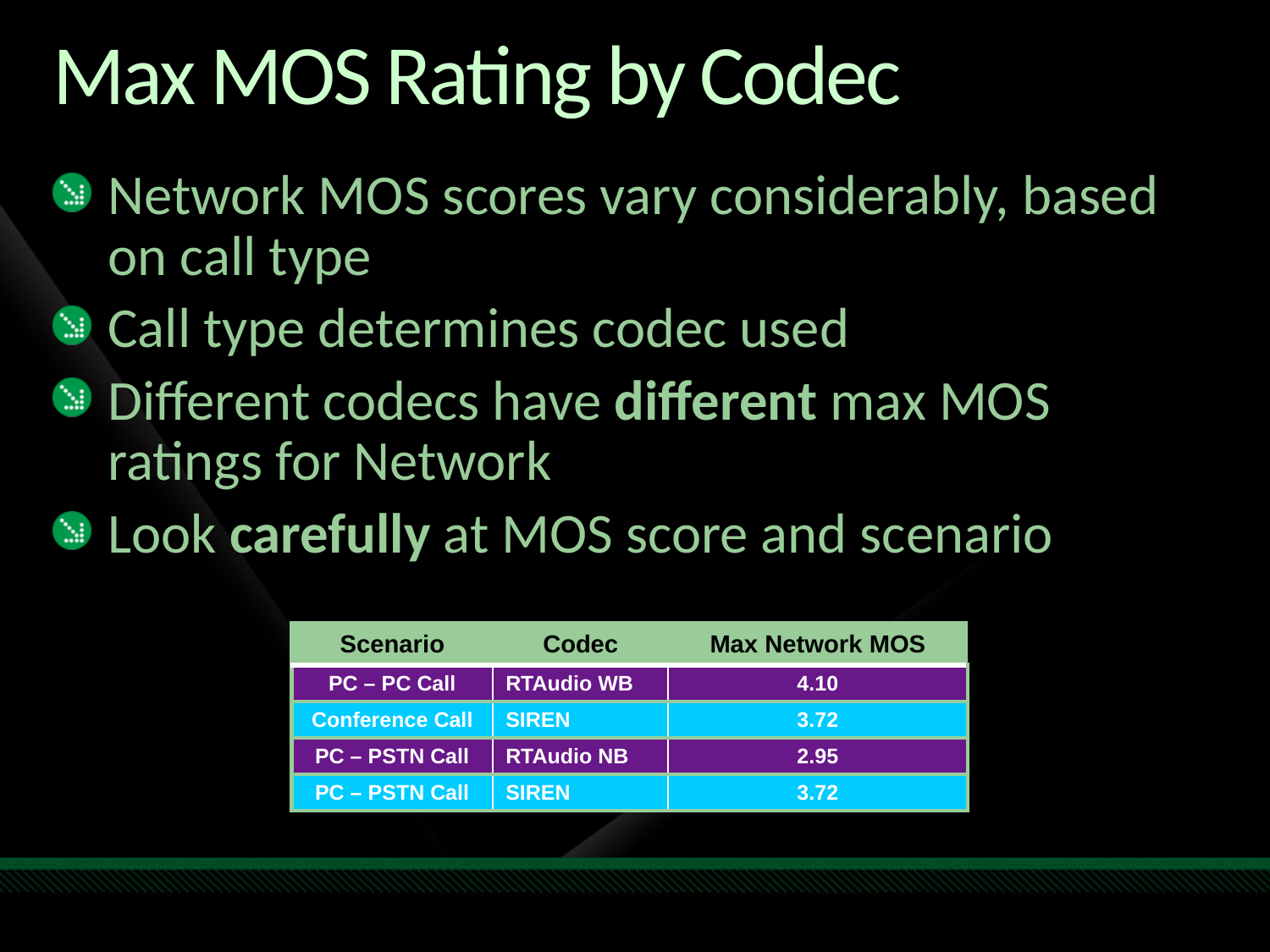

# Max MOS Rating by Codec
Network MOS scores vary considerably, based on call type
Call type determines codec used
Different codecs have different max MOS ratings for Network
Look carefully at MOS score and scenario
| Scenario | Codec | Max Network MOS |
| --- | --- | --- |
| PC – PC Call | RTAudio WB | 4.10 |
| Conference Call | SIREN | 3.72 |
| PC – PSTN Call | RTAudio NB | 2.95 |
| PC – PSTN Call | SIREN | 3.72 |